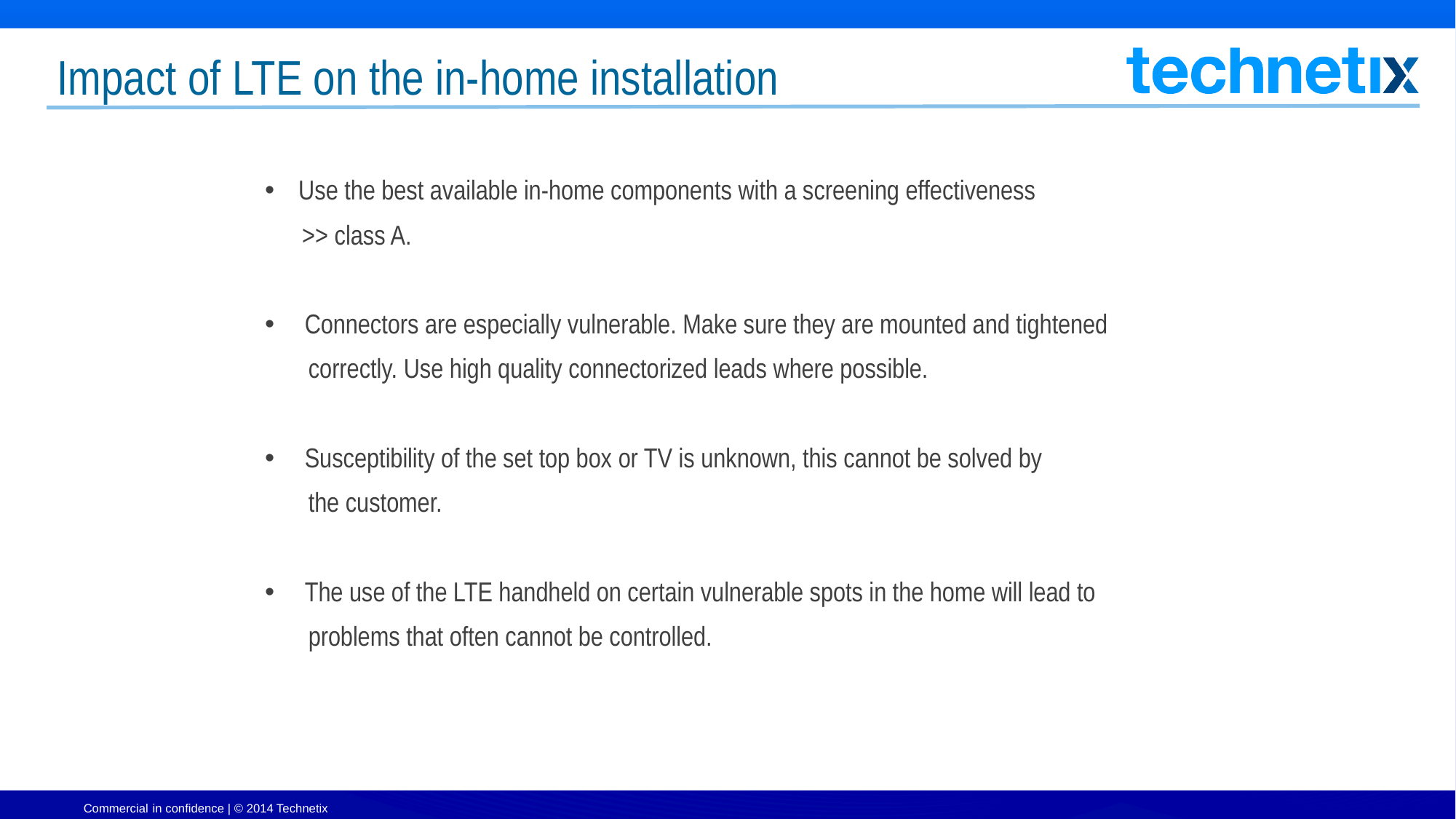

Impact of LTE on the in-home installation

 Use the best available in-home components with a screening effectiveness
      >> class A.

  Connectors are especially vulnerable. Make sure they are mounted and tightened
       correctly. Use high quality connectorized leads where possible.

  Susceptibility of the set top box or TV is unknown, this cannot be solved by
       the customer.

  The use of the LTE handheld on certain vulnerable spots in the home will lead to
       problems that often cannot be controlled.